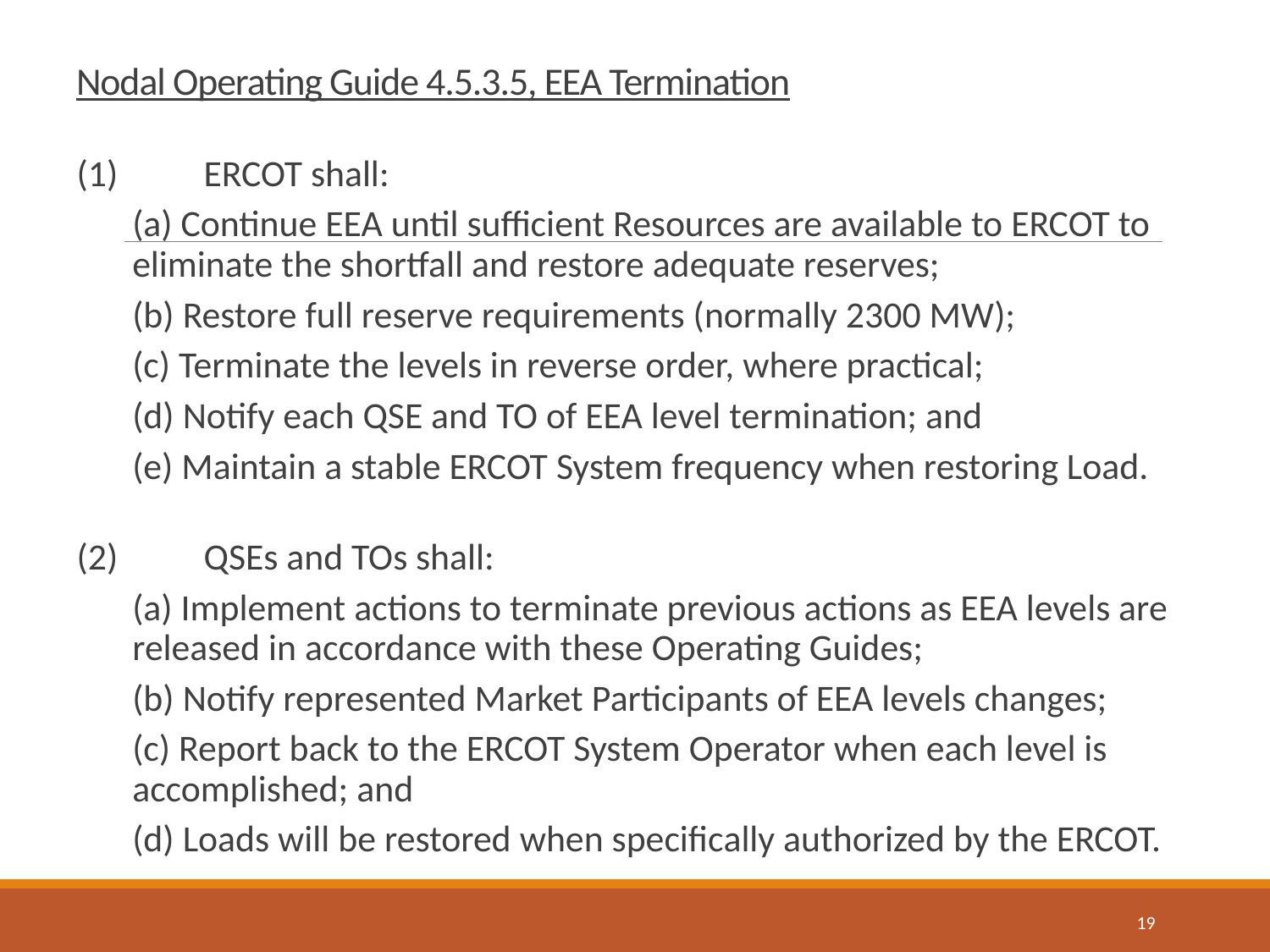

# Nodal Operating Guide 4.5.3.5, EEA Termination
(1)	ERCOT shall:
(a) Continue EEA until sufficient Resources are available to ERCOT to eliminate the shortfall and restore adequate reserves;
(b) Restore full reserve requirements (normally 2300 MW);
(c) Terminate the levels in reverse order, where practical;
(d) Notify each QSE and TO of EEA level termination; and
(e) Maintain a stable ERCOT System frequency when restoring Load.
(2)	QSEs and TOs shall:
(a) Implement actions to terminate previous actions as EEA levels are released in accordance with these Operating Guides;
(b) Notify represented Market Participants of EEA levels changes;
(c) Report back to the ERCOT System Operator when each level is accomplished; and
(d) Loads will be restored when specifically authorized by the ERCOT.
19